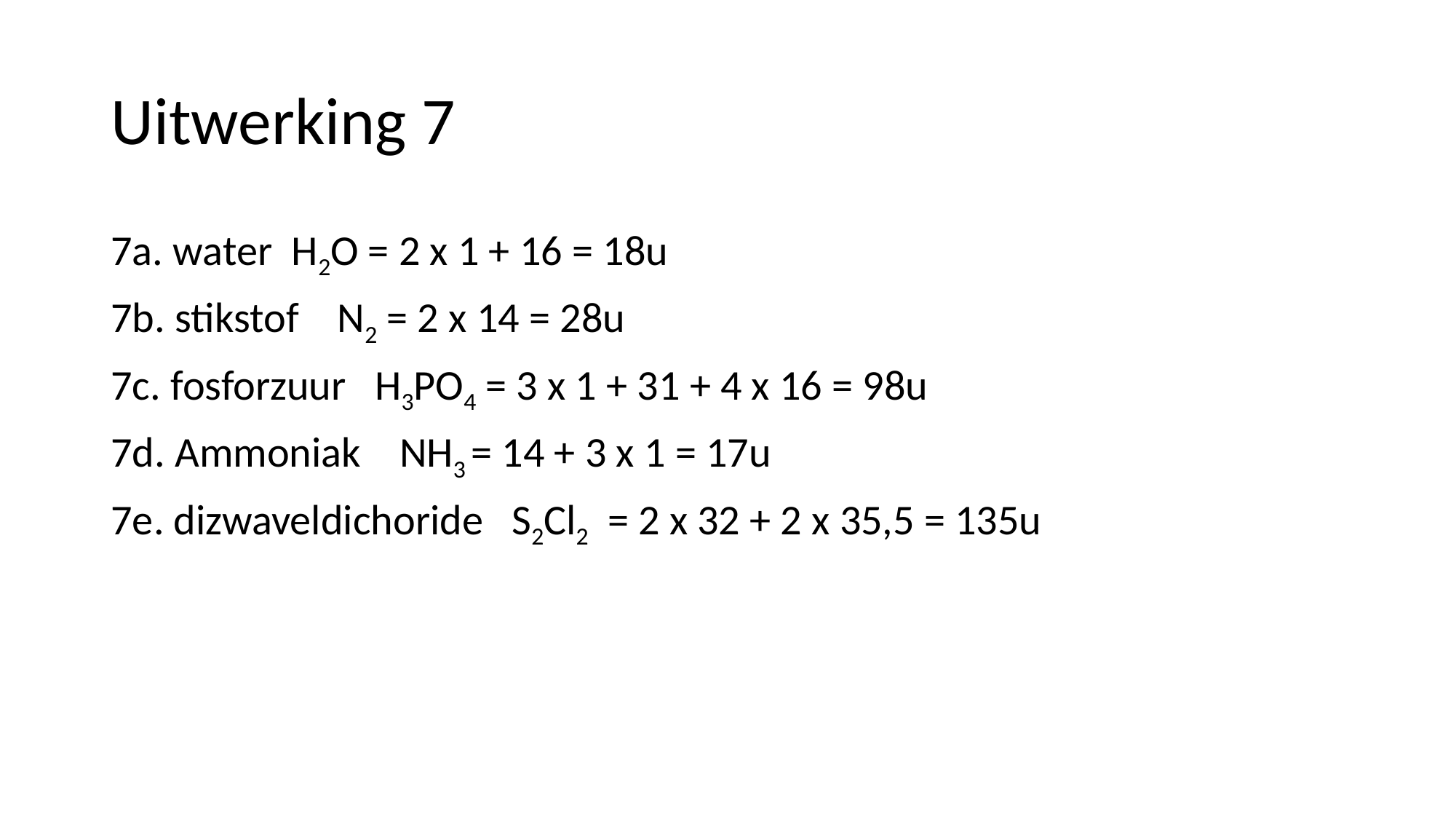

# Uitwerking 7
7a. water  H2O = 2 x 1 + 16 = 18u
7b. stikstof    N2 = 2 x 14 = 28u
7c. fosforzuur   H3PO4 = 3 x 1 + 31 + 4 x 16 = 98u
7d. Ammoniak    NH3 = 14 + 3 x 1 = 17u
7e. dizwaveldichoride   S2Cl2  = 2 x 32 + 2 x 35,5 = 135u